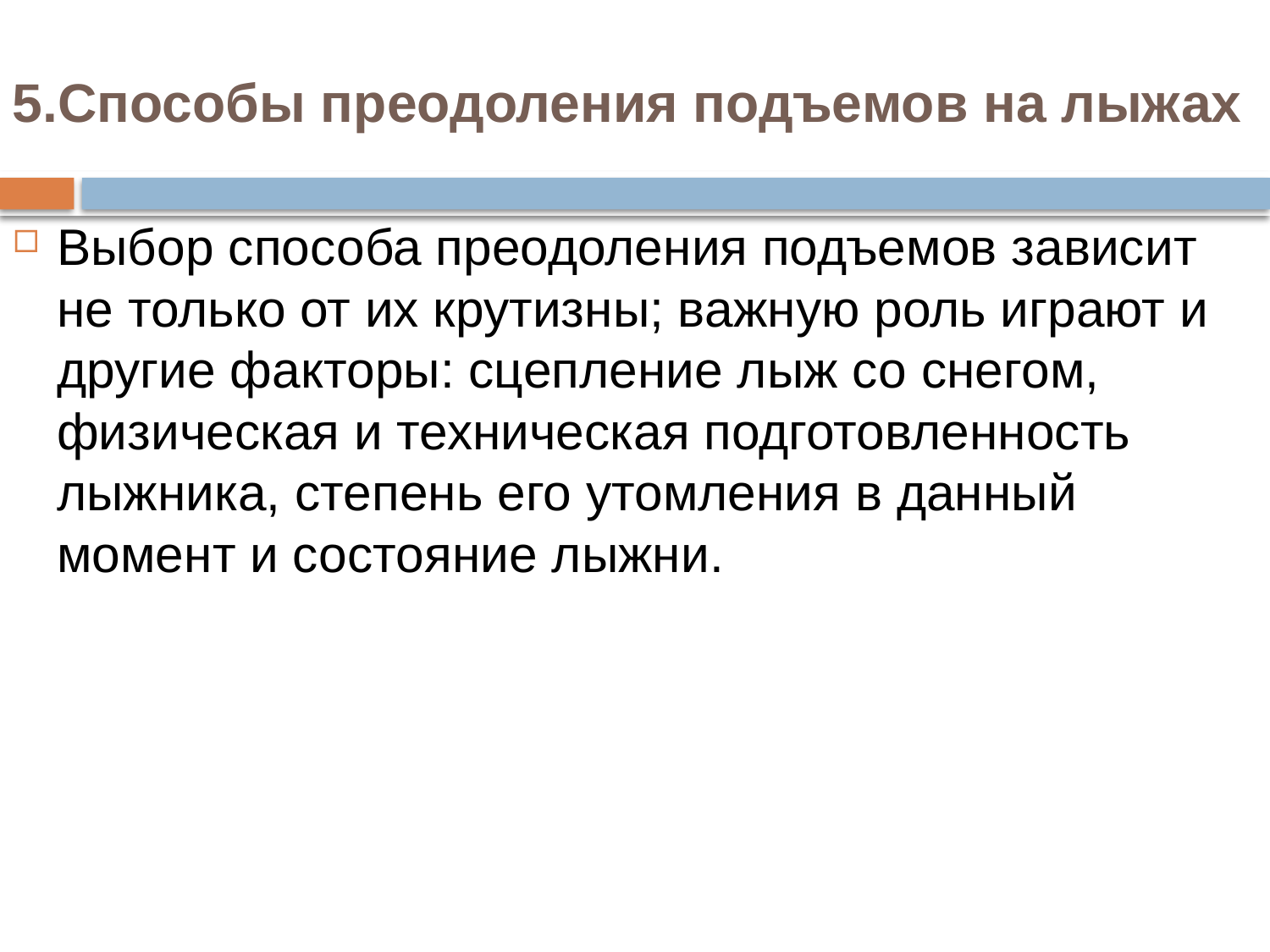

# 5.Способы преодоления подъемов на лыжах
Выбор способа преодоления подъемов зависит не только от их крутизны; важную роль играют и другие факторы: сцепление лыж со снегом, физическая и техническая подготовленность лыжника, степень его утомления в данный момент и состояние лыжни.